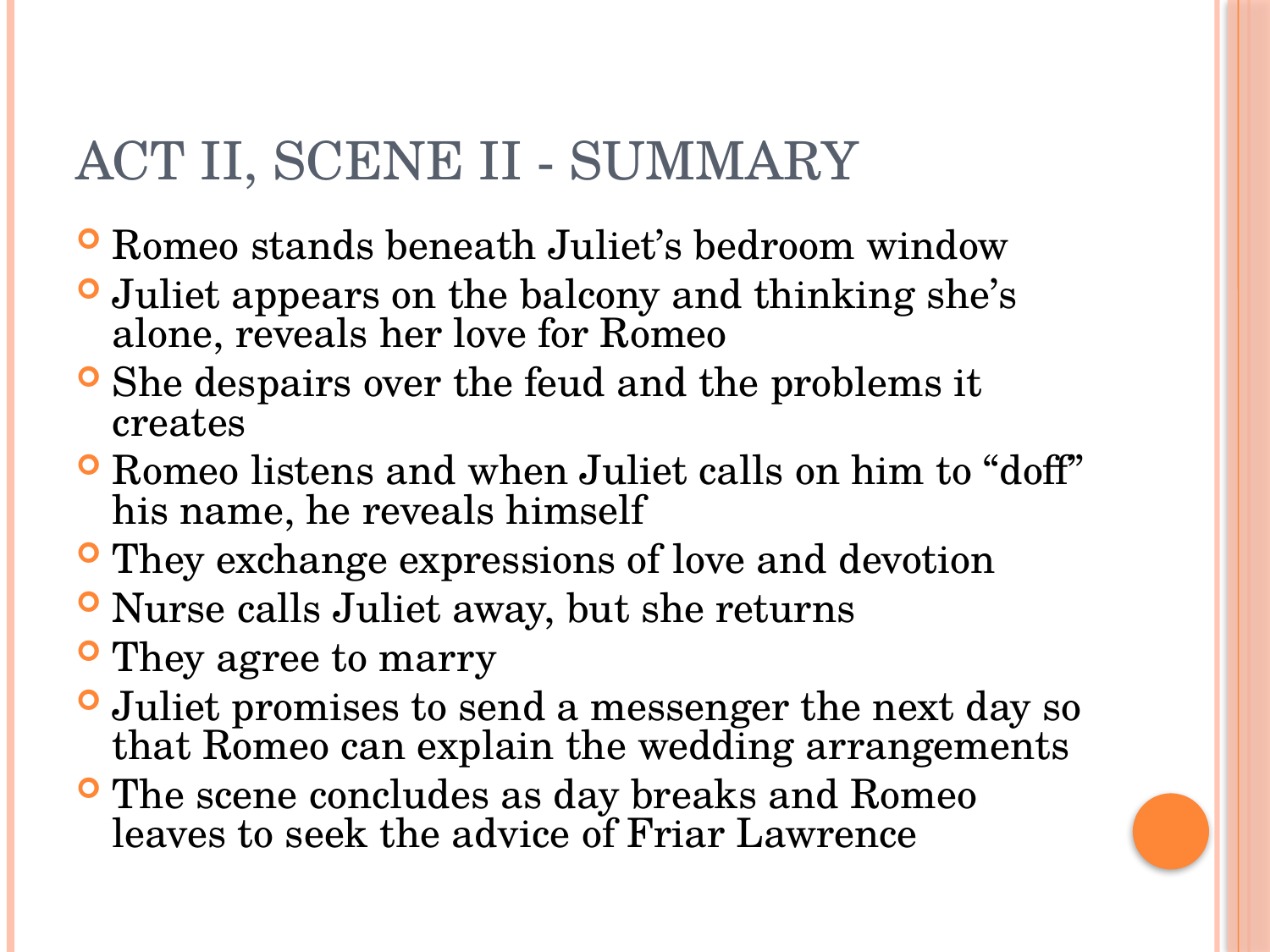

# Act II, Scene ii - Summary
Romeo stands beneath Juliet’s bedroom window
Juliet appears on the balcony and thinking she’s alone, reveals her love for Romeo
She despairs over the feud and the problems it creates
Romeo listens and when Juliet calls on him to “doff” his name, he reveals himself
They exchange expressions of love and devotion
Nurse calls Juliet away, but she returns
They agree to marry
Juliet promises to send a messenger the next day so that Romeo can explain the wedding arrangements
The scene concludes as day breaks and Romeo leaves to seek the advice of Friar Lawrence